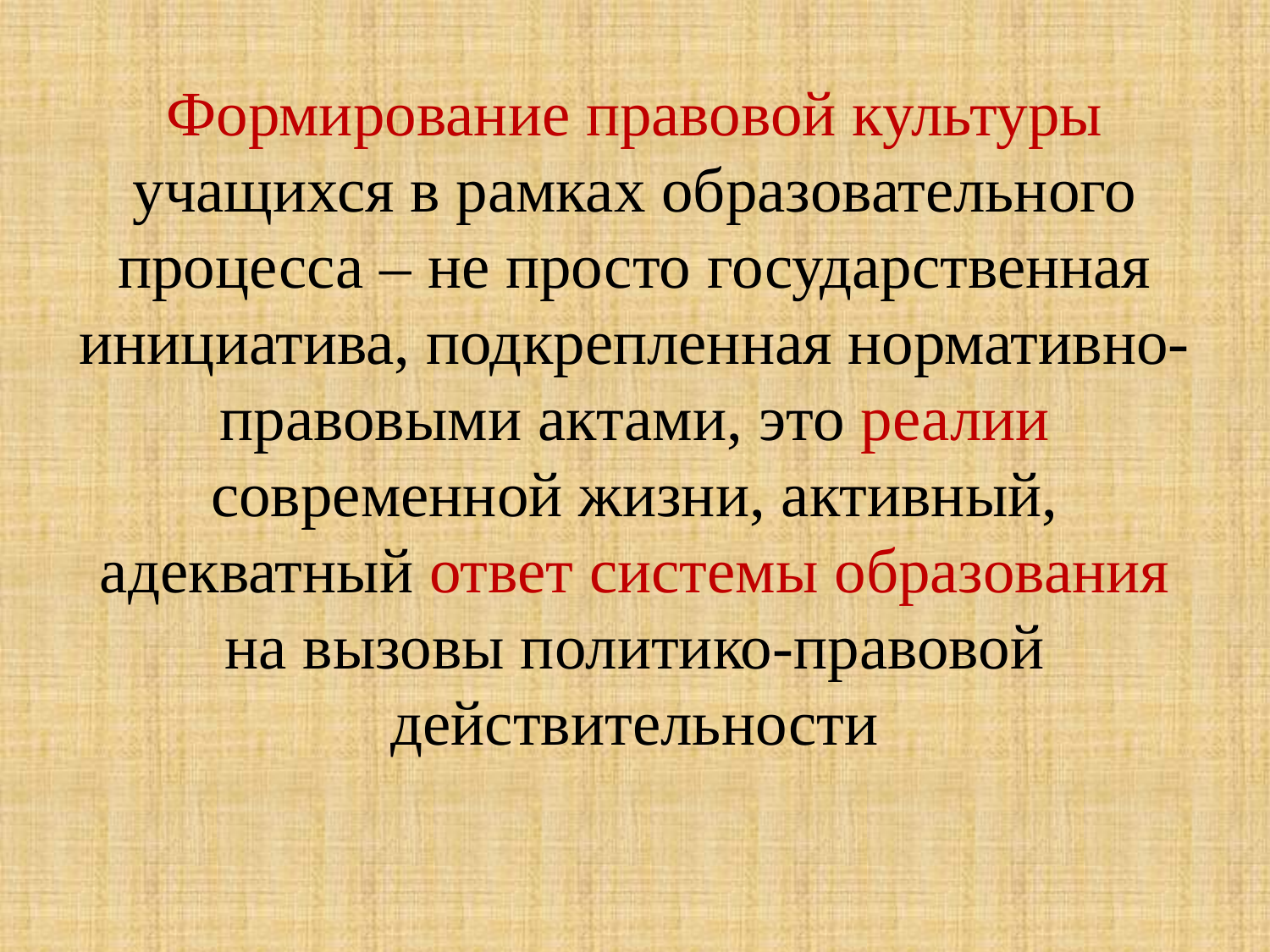

Формирование правовой культуры учащихся в рамках образовательного процесса – не просто государственная инициатива, подкрепленная нормативно-правовыми актами, это реалии современной жизни, активный, адекватный ответ системы образования на вызовы политико-правовой действительности